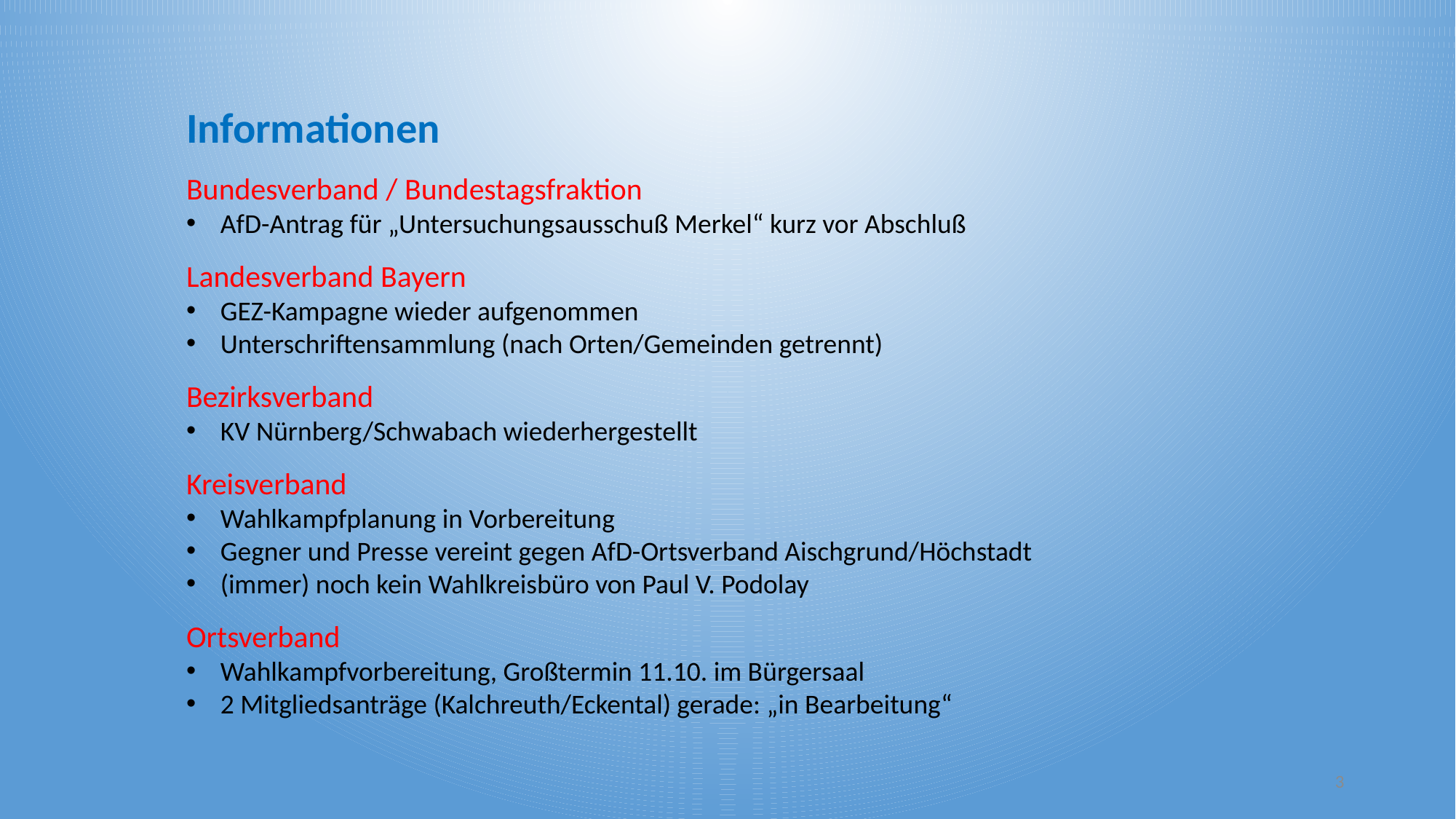

Informationen

Bundesverband / Bundestagsfraktion
AfD-Antrag für „Untersuchungsausschuß Merkel“ kurz vor Abschluß

Landesverband Bayern
GEZ-Kampagne wieder aufgenommen
Unterschriftensammlung (nach Orten/Gemeinden getrennt)

Bezirksverband
KV Nürnberg/Schwabach wiederhergestellt

Kreisverband
Wahlkampfplanung in Vorbereitung
Gegner und Presse vereint gegen AfD-Ortsverband Aischgrund/Höchstadt
(immer) noch kein Wahlkreisbüro von Paul V. Podolay

Ortsverband
Wahlkampfvorbereitung, Großtermin 11.10. im Bürgersaal
2 Mitgliedsanträge (Kalchreuth/Eckental) gerade: „in Bearbeitung“
3